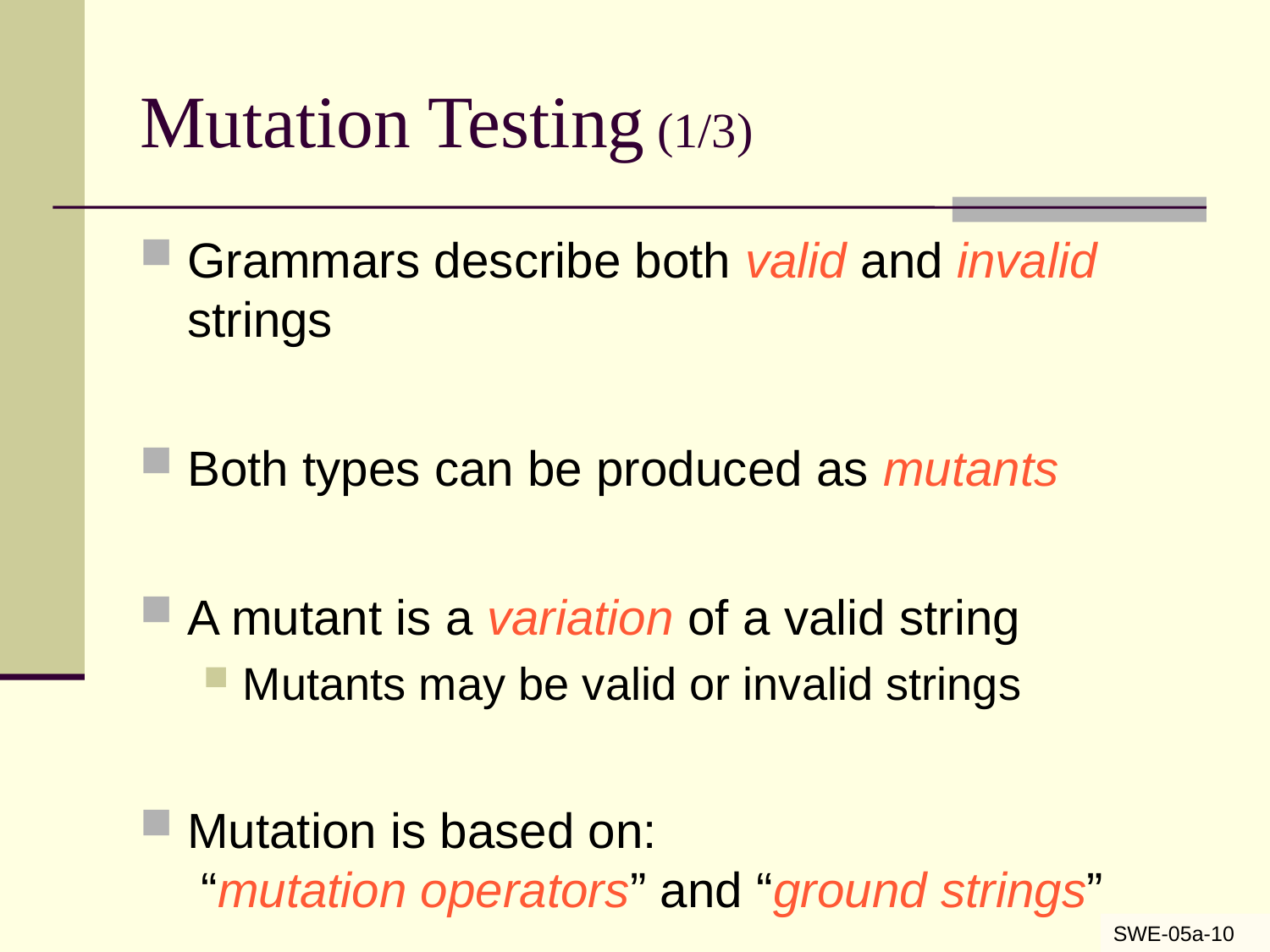

# Mutation Testing (1/3)
Grammars describe both valid and invalid strings

Both types can be produced as mutants

A mutant is a variation of a valid string
Mutants may be valid or invalid strings

Mutation is based on:
 “mutation operators” and “ground strings”